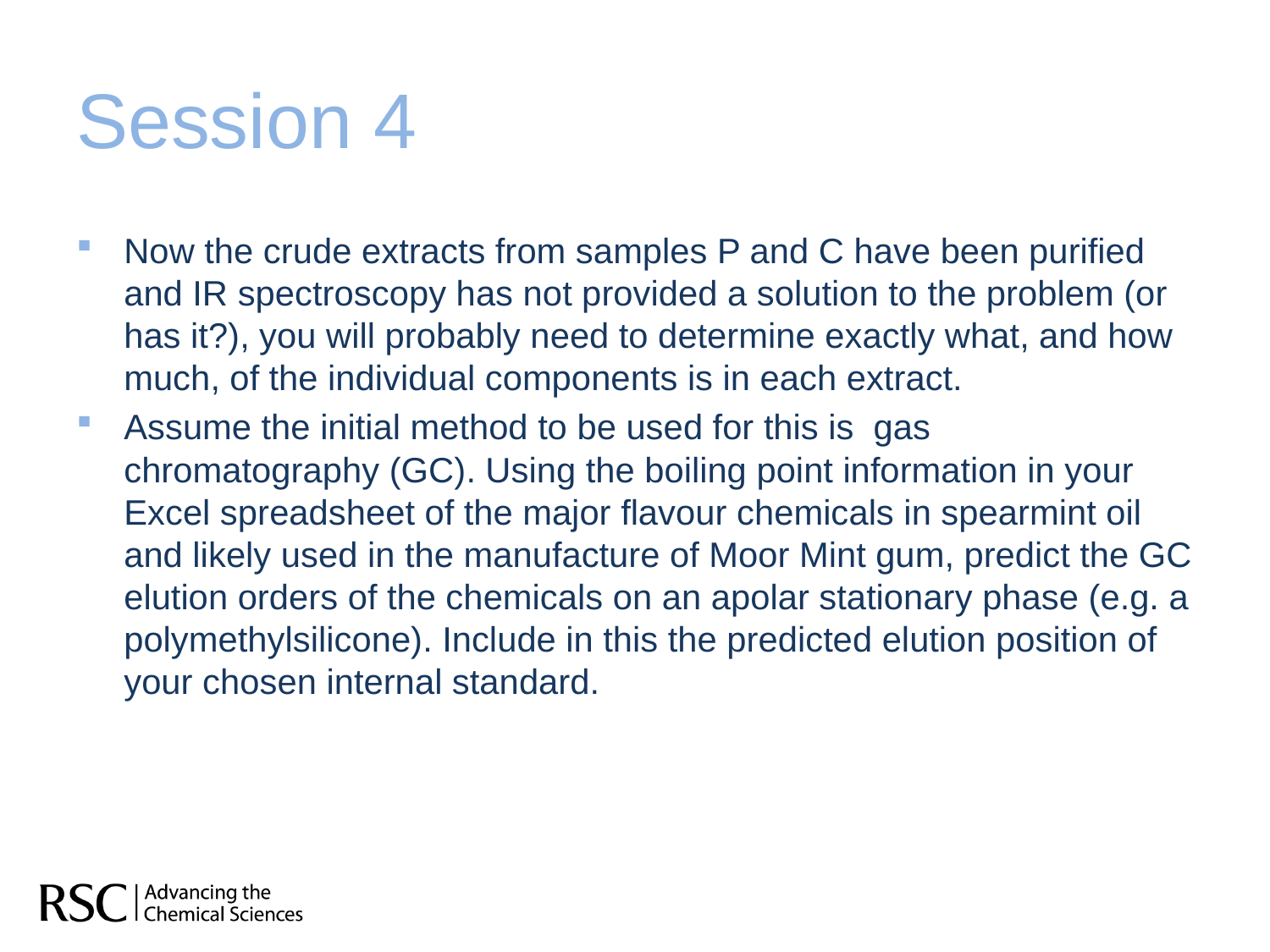

# Session 4
Now the crude extracts from samples P and C have been purified and IR spectroscopy has not provided a solution to the problem (or has it?), you will probably need to determine exactly what, and how much, of the individual components is in each extract.
Assume the initial method to be used for this is  gas chromatography (GC). Using the boiling point information in your Excel spreadsheet of the major flavour chemicals in spearmint oil and likely used in the manufacture of Moor Mint gum, predict the GC elution orders of the chemicals on an apolar stationary phase (e.g. a polymethylsilicone). Include in this the predicted elution position of your chosen internal standard.